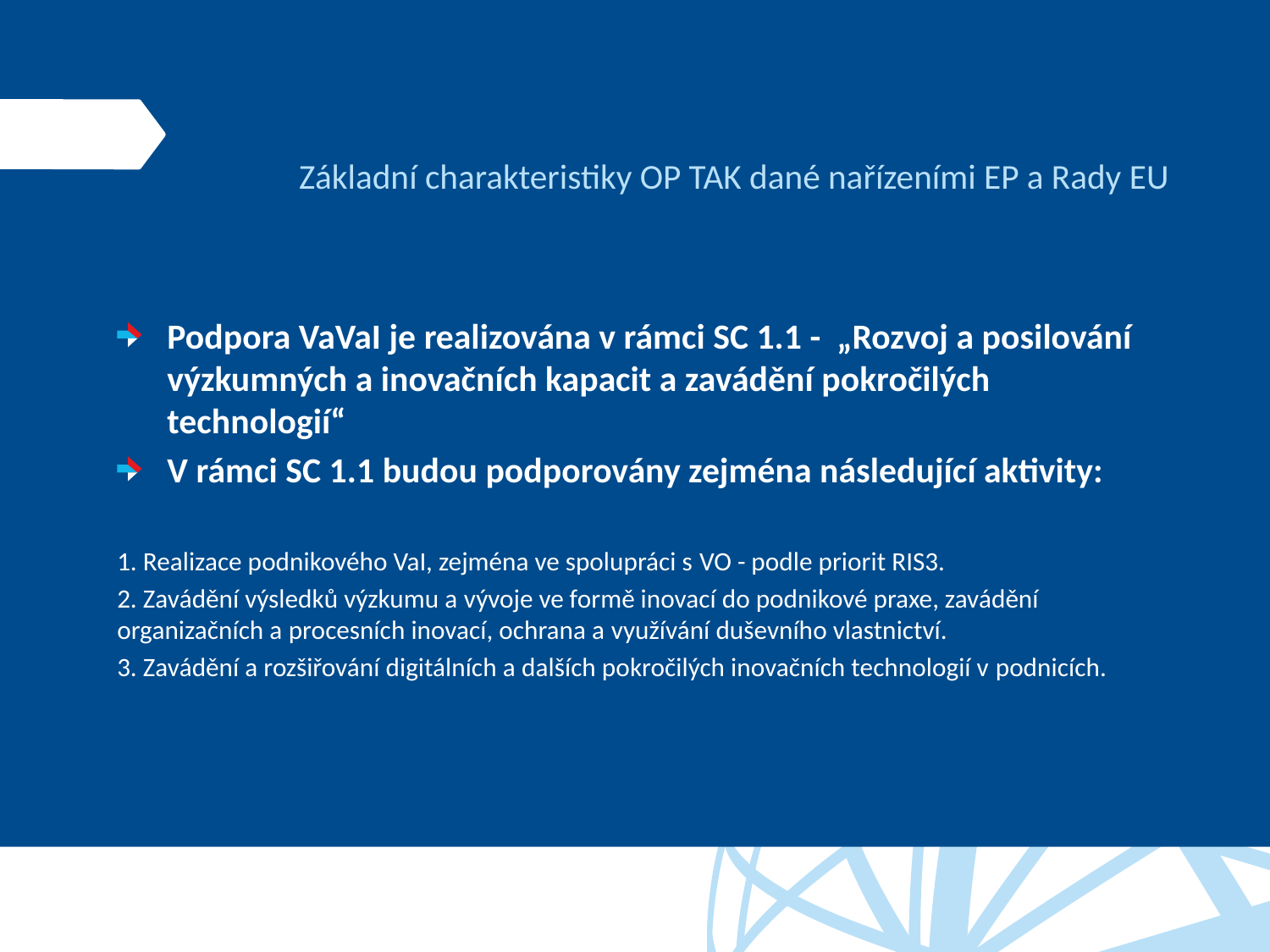

# Základní charakteristiky OP TAK dané nařízeními EP a Rady EU
Podpora VaVaI je realizována v rámci SC 1.1 -  „Rozvoj a posilování výzkumných a inovačních kapacit a zavádění pokročilých technologií“
V rámci SC 1.1 budou podporovány zejména následující aktivity:

1. Realizace podnikového VaI, zejména ve spolupráci s VO - podle priorit RIS3.
2. Zavádění výsledků výzkumu a vývoje ve formě inovací do podnikové praxe, zavádění organizačních a procesních inovací, ochrana a využívání duševního vlastnictví.
3. Zavádění a rozšiřování digitálních a dalších pokročilých inovačních technologií v podnicích.